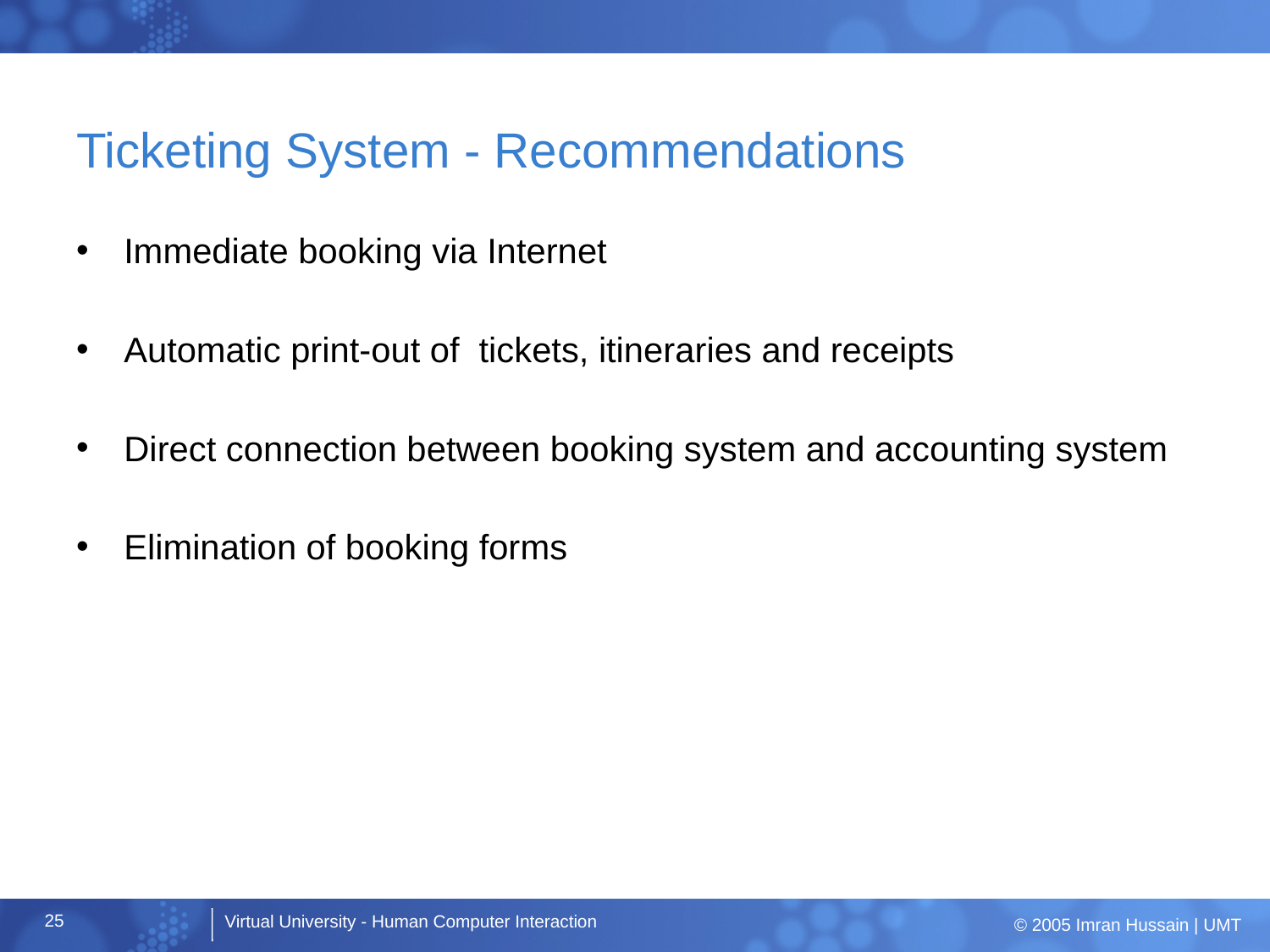

# Ticketing System - Recommendations
Immediate booking via Internet

Automatic print-out of  tickets, itineraries and receipts

Direct connection between booking system and accounting system

Elimination of booking forms